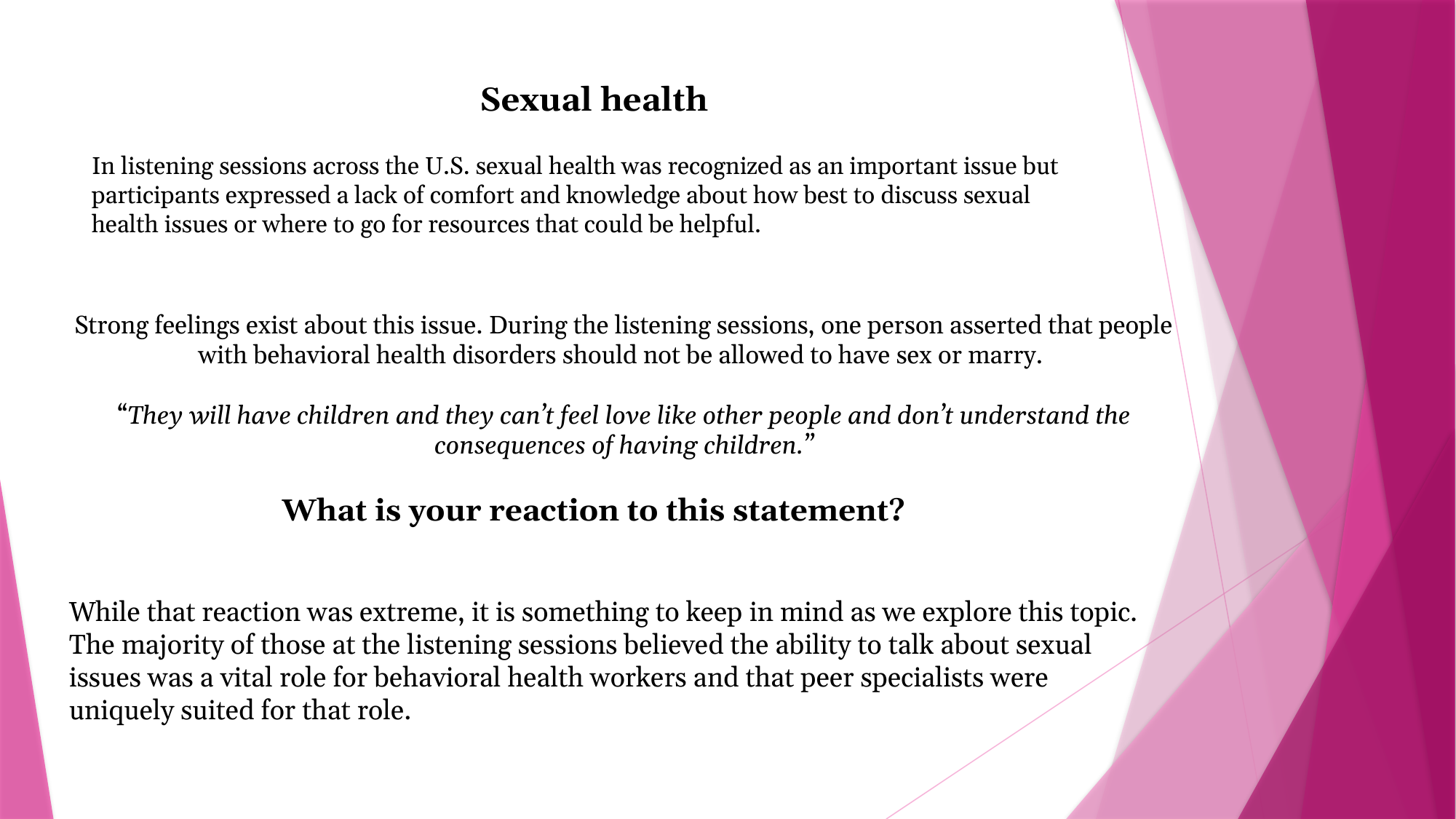

# Sexual health
In listening sessions across the U.S. sexual health was recognized as an important issue but participants expressed a lack of comfort and knowledge about how best to discuss sexual health issues or where to go for resources that could be helpful.
Strong feelings exist about this issue. During the listening sessions, one person asserted that people with behavioral health disorders should not be allowed to have sex or marry.
“They will have children and they can’t feel love like other people and don’t understand the consequences of having children.”
What is your reaction to this statement?
While that reaction was extreme, it is something to keep in mind as we explore this topic. The majority of those at the listening sessions believed the ability to talk about sexual issues was a vital role for behavioral health workers and that peer specialists were uniquely suited for that role.